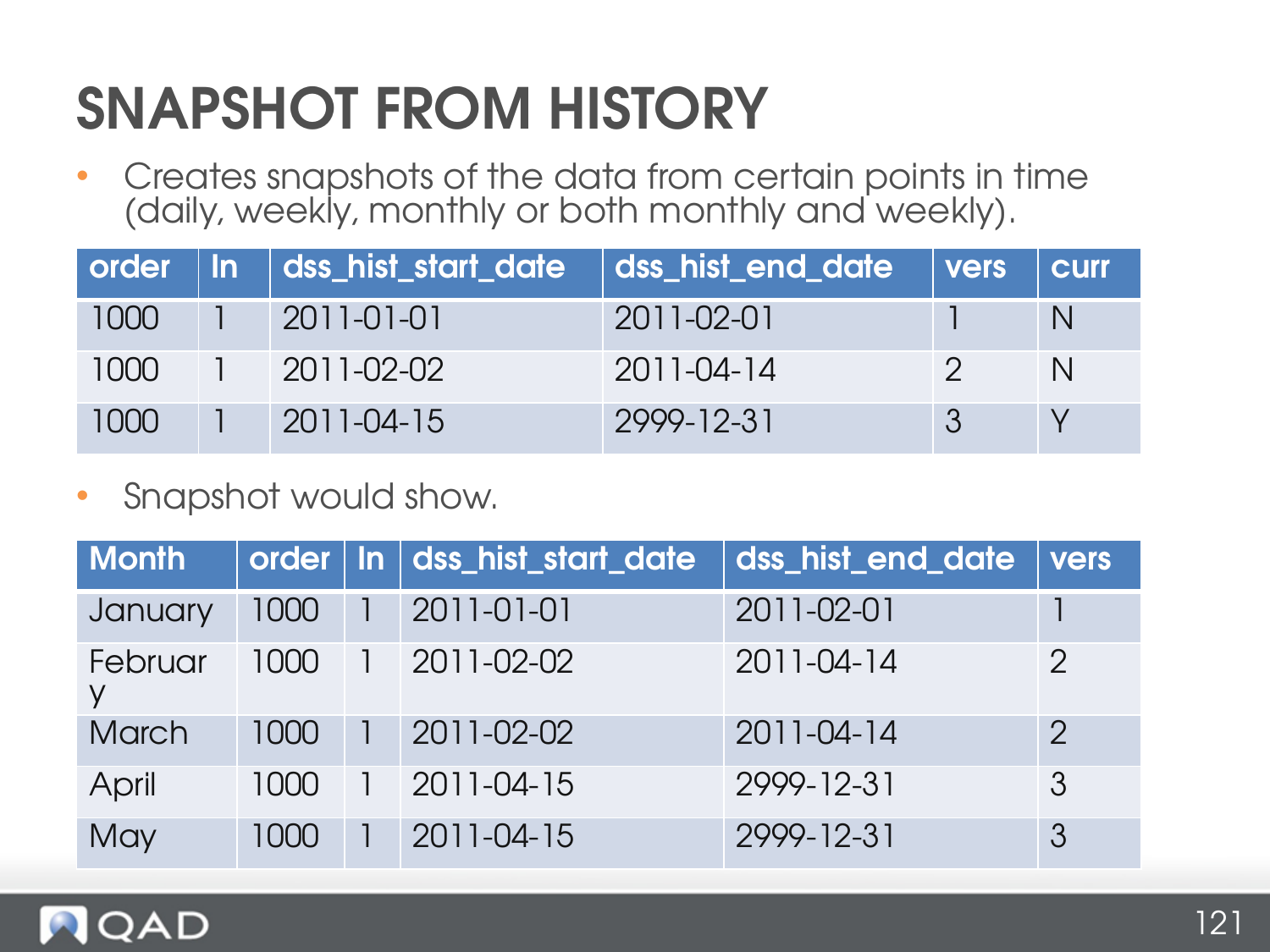

# SNAPSHOT FROM HISTORY
Creates snapshots of the data from certain points in time (daily, weekly, monthly or both monthly and weekly).

Snapshot would show.
| order | In | dss\_hist\_start\_date | dss\_hist\_end\_date | vers | curr |
| --- | --- | --- | --- | --- | --- |
| 1000 | 1 | 2011-01-01 | 2011-02-01 | 1 | N |
| 1000 | 1 | 2011-02-02 | 2011-04-14 | 2 | N |
| 1000 | 1 | 2011-04-15 | 2999-12-31 | 3 | Y |
| Month | order | In | dss\_hist\_start\_date | dss\_hist\_end\_date | vers |
| --- | --- | --- | --- | --- | --- |
| January | 1000 | 1 | 2011-01-01 | 2011-02-01 | 1 |
| February | 1000 | 1 | 2011-02-02 | 2011-04-14 | 2 |
| March | 1000 | 1 | 2011-02-02 | 2011-04-14 | 2 |
| April | 1000 | 1 | 2011-04-15 | 2999-12-31 | 3 |
| May | 1000 | 1 | 2011-04-15 | 2999-12-31 | 3 |
121